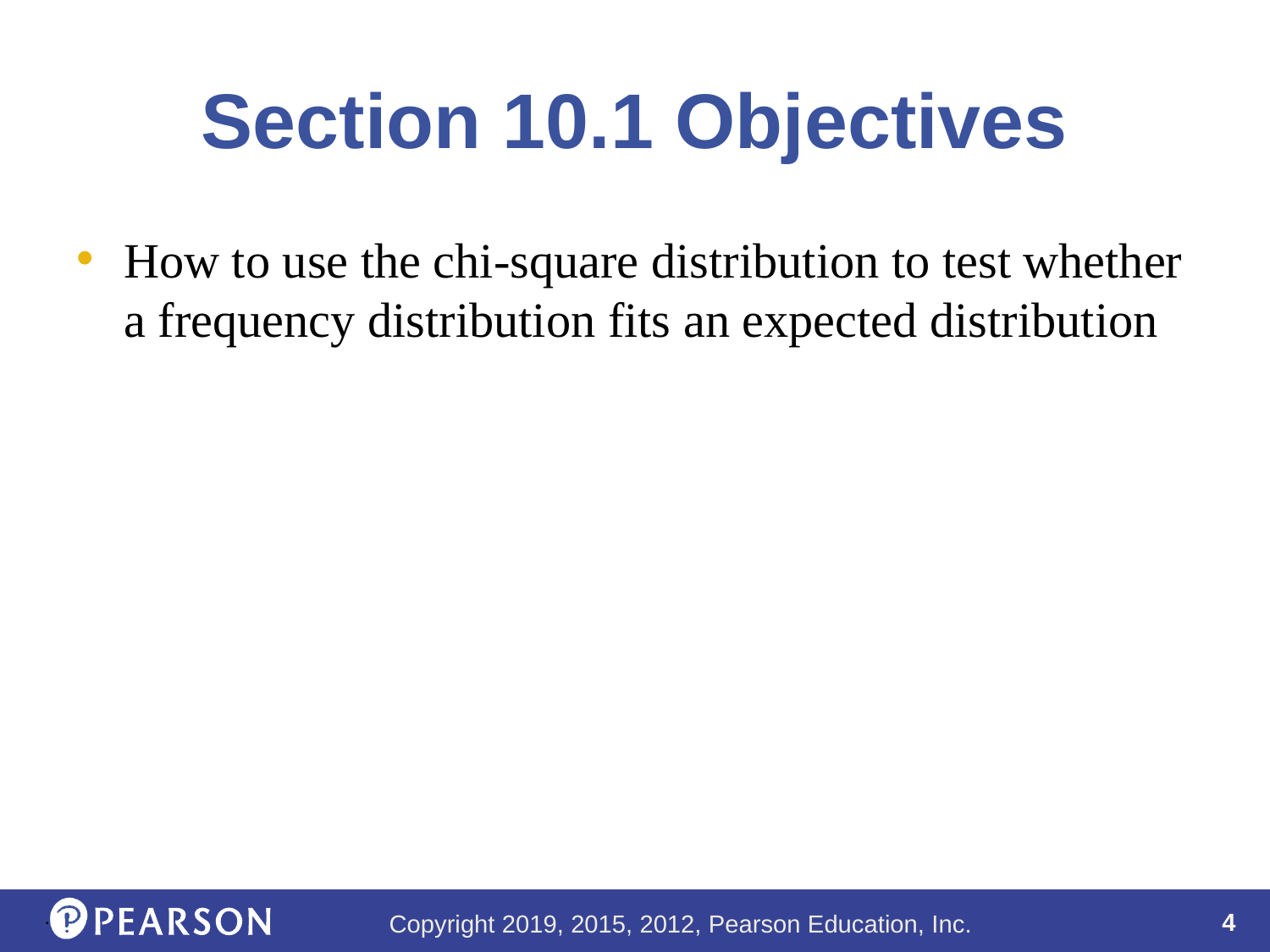

# Section 10.1 Objectives
How to use the chi-square distribution to test whether a frequency distribution fits an expected distribution
.